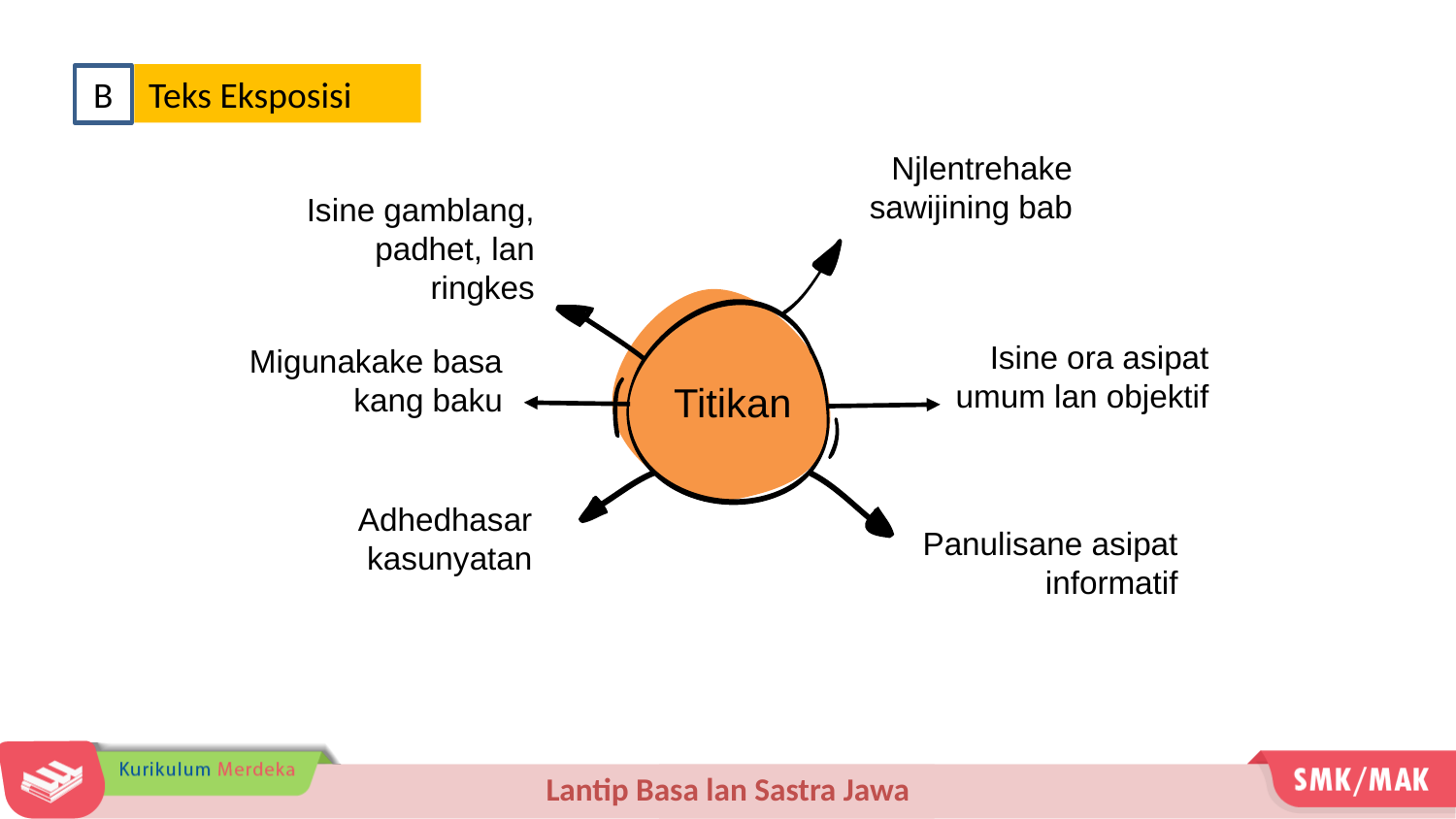

Teks Eksposisi
B
Njlentrehake sawijining bab
Isine gamblang, padhet, lan ringkes

Isine ora asipat umum lan objektif
Migunakake basa kang baku
Titikan
Adhedhasar kasunyatan
Panulisane asipat informatif